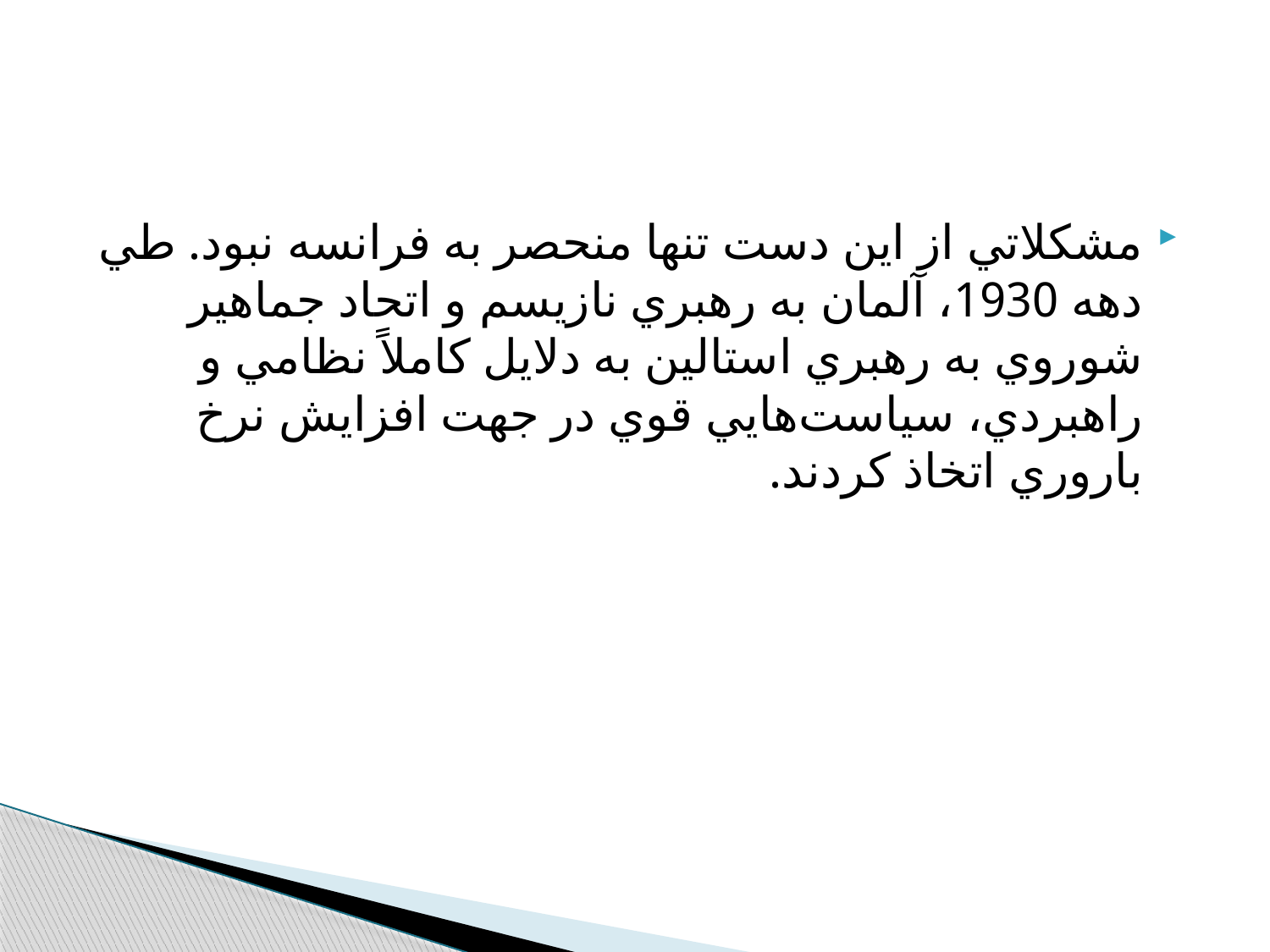

#
مشكلاتي از اين دست تنها منحصر به فرانسه نبود. طي دهه 1930، آلمان به رهبري نازيسم و اتحاد جماهير شوروي به رهبري استالين به دلايل كاملاً نظامي و راهبردي، سياست‌هايي قوي در جهت افزايش نرخ باروري اتخاذ كردند.